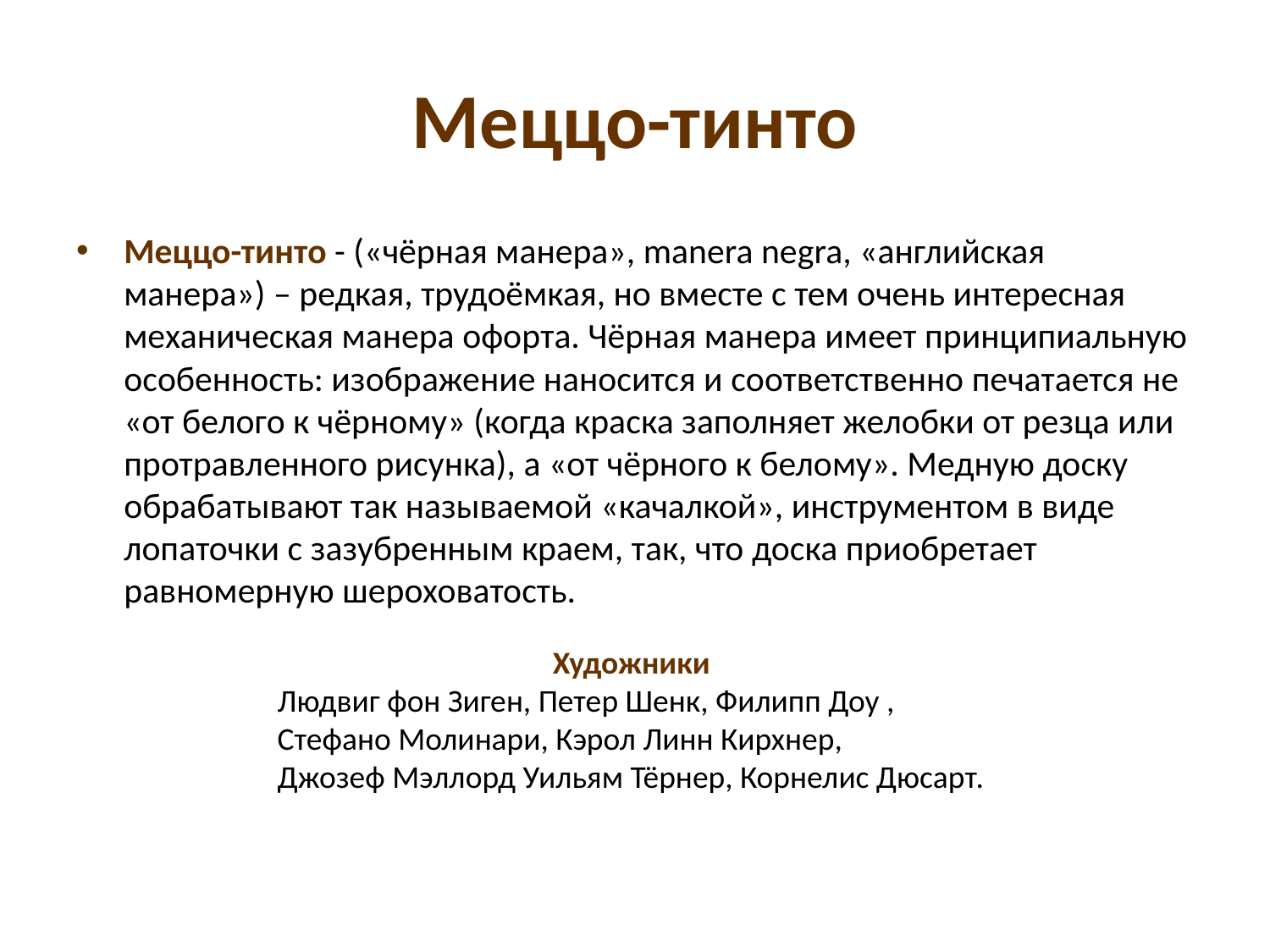

# Меццо-тинто
Меццо-тинто - («чёрная манера», manera negra, «английская манера») – редкая, трудоёмкая, но вместе с тем очень интересная механическая манера офорта. Чёрная манера имеет принципиальную особенность: изображение наносится и соответственно печатается не «от белого к чёрному» (когда краска заполняет желобки от резца или протравленного рисунка), а «от чёрного к белому». Медную доску обрабатывают так называемой «качалкой», инструментом в виде лопаточки с зазубренным краем, так, что доска приобретает равномерную шероховатость.

Художники
Людвиг фон Зиген, Петер Шенк, Филипп Доу ,
Стефано Молинари, Кэрол Линн Кирхнер,
Джозеф Мэллорд Уильям Тёрнер, Корнелис Дюсарт.